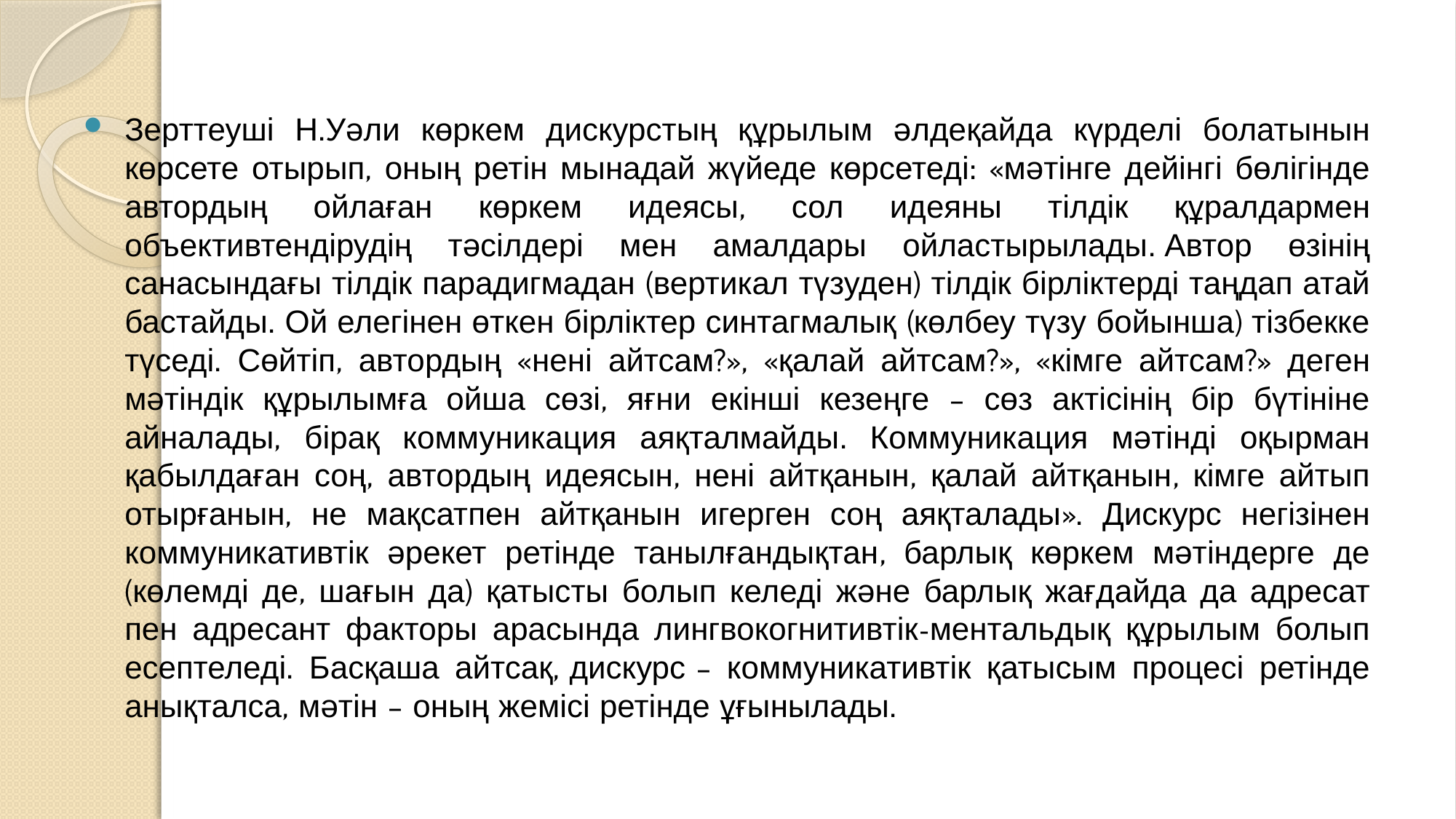

Зерттеуші Н.Уәли көркем дискурстың құрылым әлдеқайда күрделі болатынын көрсете отырып, оның ретін мынадай жүйеде көрсетеді: «мәтінге дейінгі бөлігінде автордың ойлаған көркем идеясы, сол идеяны тілдік құралдармен объективтендірудің тәсілдері мен амалдары ойластырылады. Автор өзінің санасындағы тілдік парадигмадан (вертикал түзуден) тілдік бірліктерді таңдап атай бастайды. Ой елегінен өткен бірліктер синтагмалық (көлбеу түзу бойынша) тізбекке түседі. Сөйтіп, автордың «нені айтсам?», «қалай айтсам?», «кімге айтсам?» деген мәтіндік құрылымға ойша сөзі, яғни екінші кезеңге – сөз актісінің бір бүтініне айналады, бірақ коммуникация аяқталмайды. Коммуникация мәтінді оқырман қабылдаған соң, автордың идеясын, нені айтқанын, қалай айтқанын, кімге айтып отырғанын, не мақсатпен айтқанын игерген соң аяқталады». Дискурс негізінен коммуникативтік әрекет ретінде танылғандықтан, барлық көркем мәтіндерге де (көлемді де, шағын да) қатысты болып келеді және барлық жағдайда да адресат пен адресант факторы арасында лингвокогнитивтік-ментальдық құрылым болып есептеледі. Басқаша айтсақ, дискурс – коммуникативтік қатысым процесі ретінде анықталса, мәтін – оның жемісі ретінде ұғынылады.